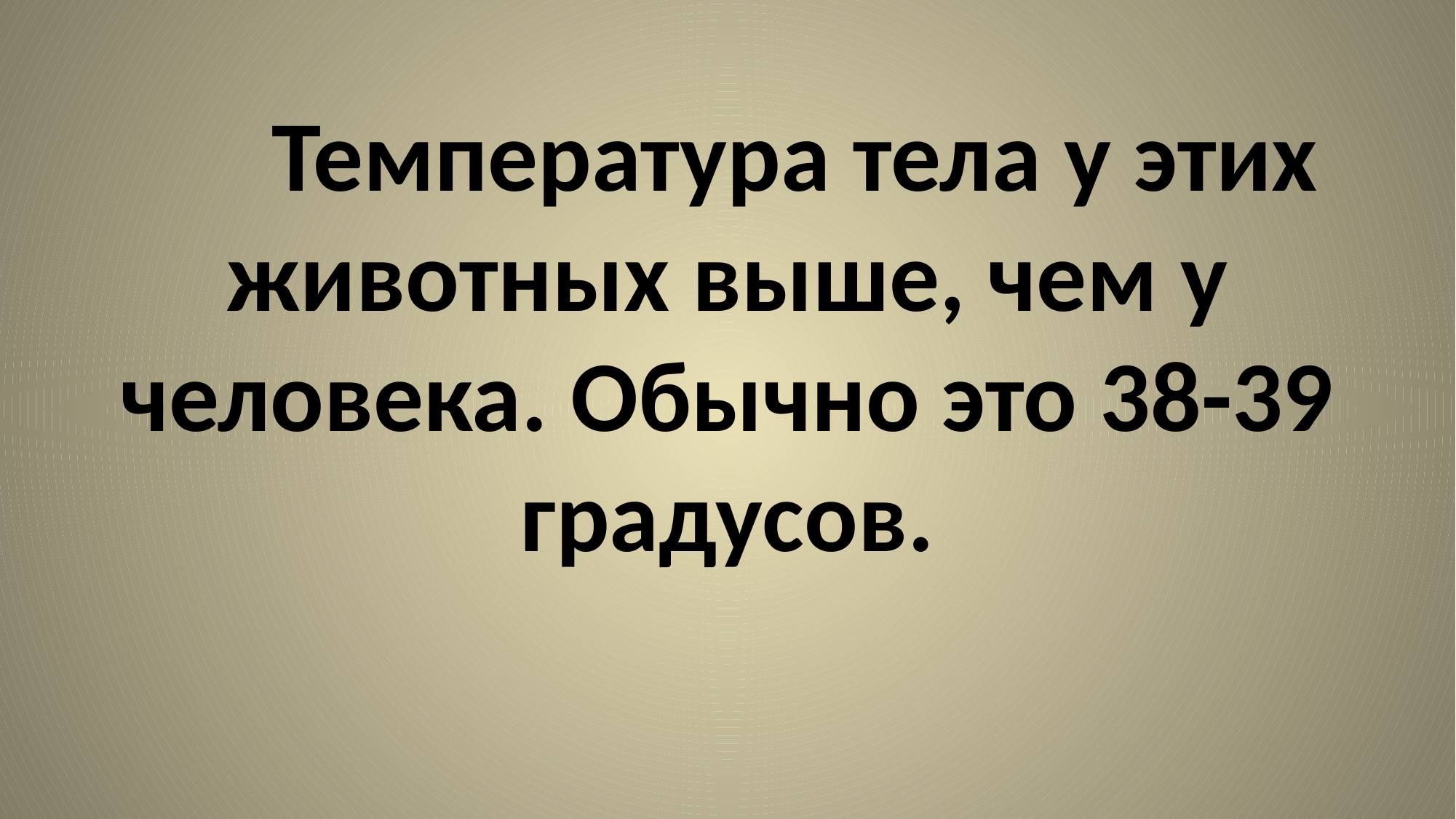

# Температура тела у этих животных выше, чем у человека. Обычно это 38-39 градусов.